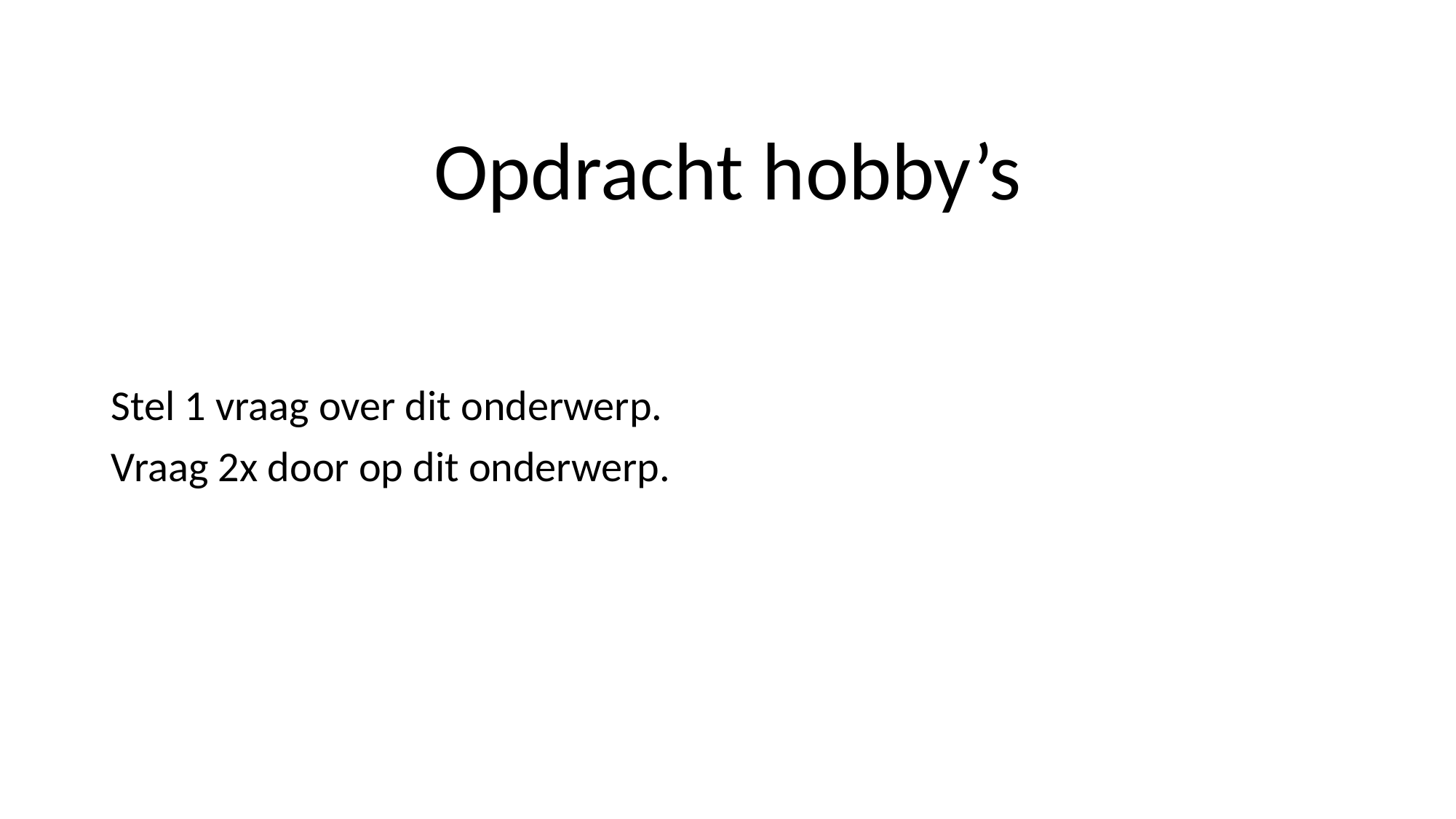

# Opdracht hobby’s
Stel 1 vraag over dit onderwerp.
Vraag 2x door op dit onderwerp.